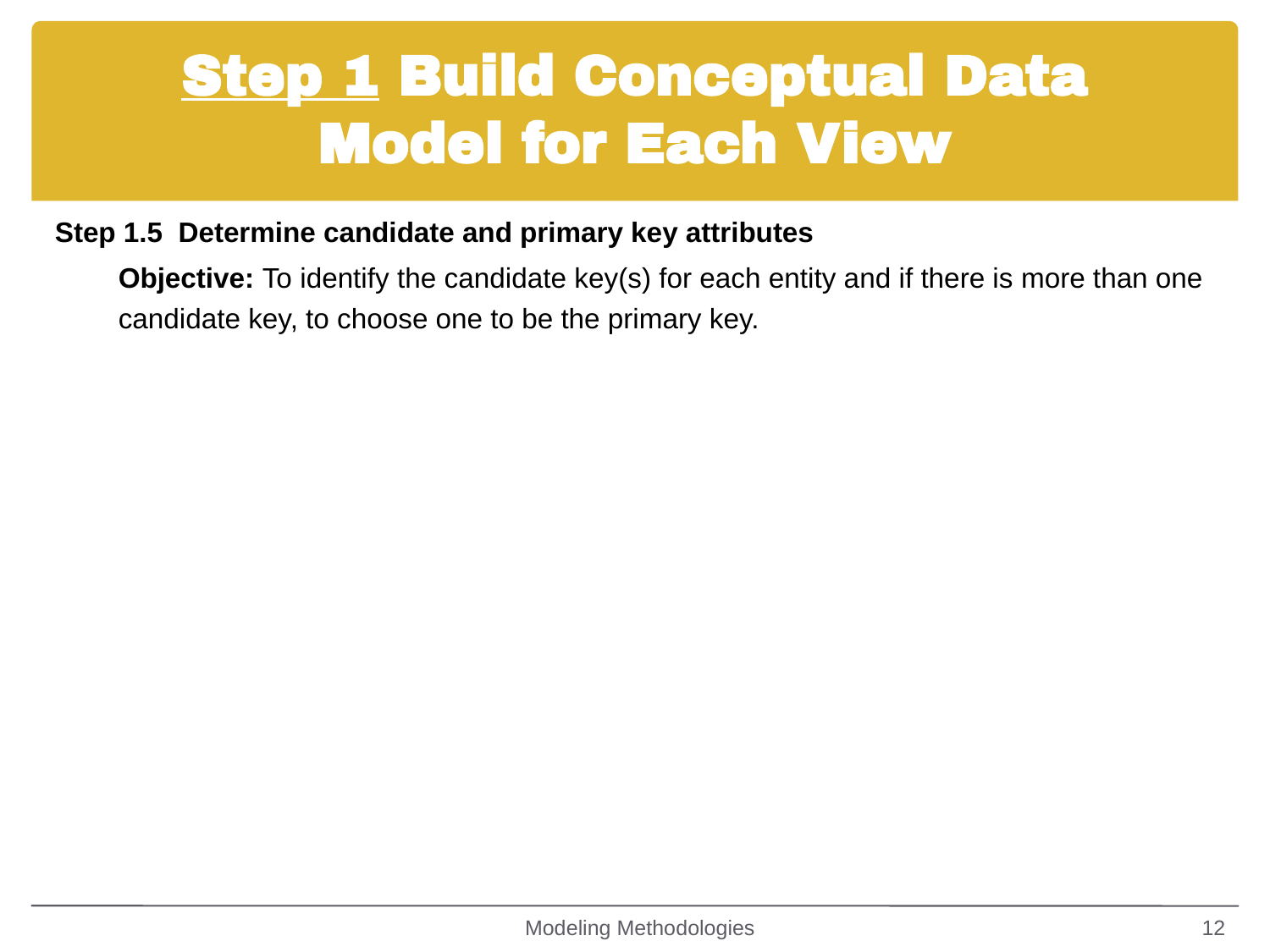

Step 1 Build Conceptual Data Model for Each View
Step 1.5  Determine candidate and primary key attributes
Objective: To identify the candidate key(s) for each entity and if there is more than one candidate key, to choose one to be the primary key.

Modeling Methodologies
12